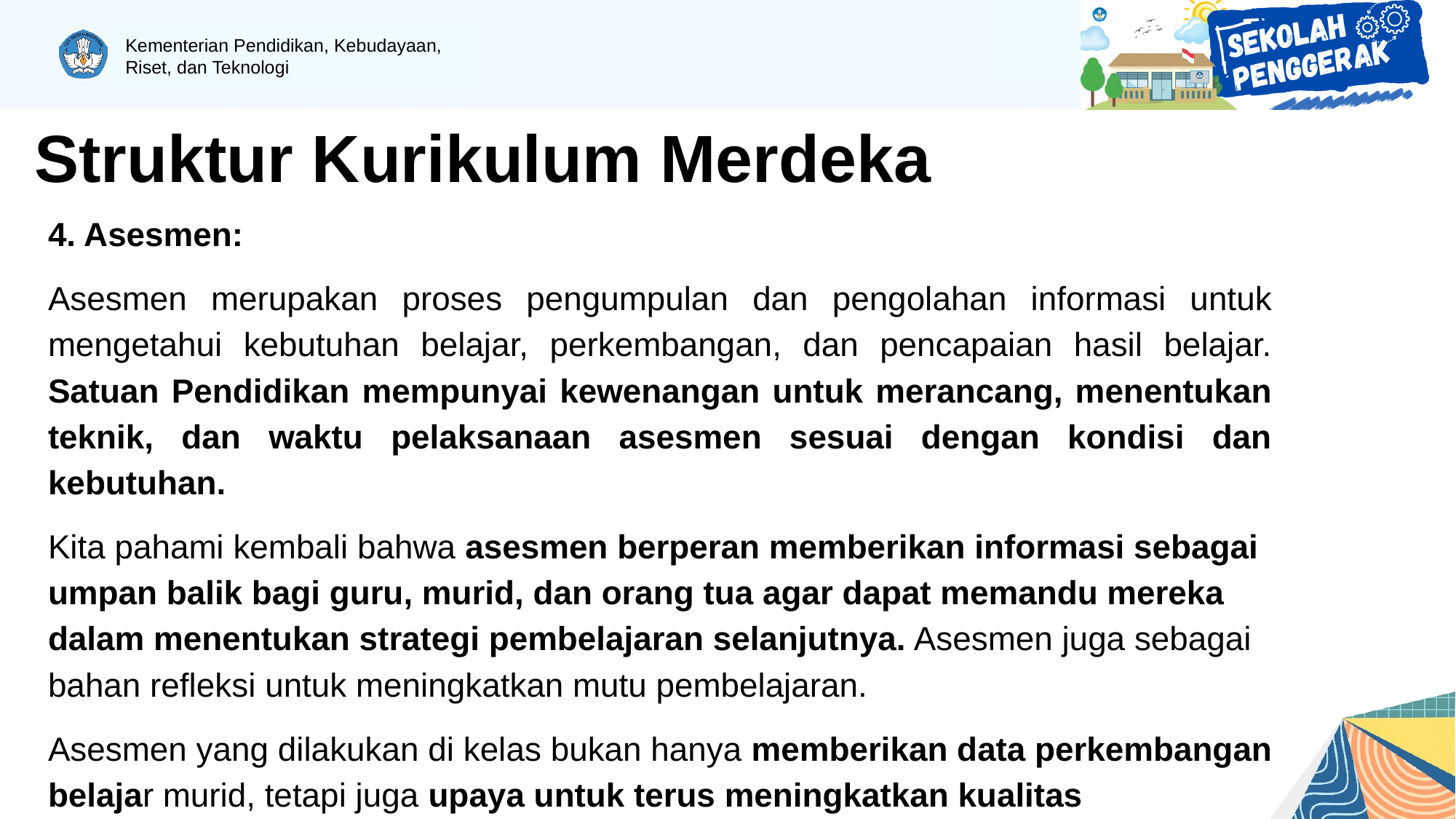

Struktur Kurikulum Merdeka

4. Asesmen:
Asesmen merupakan proses pengumpulan dan pengolahan informasi untuk mengetahui kebutuhan belajar, perkembangan, dan pencapaian hasil belajar. Satuan Pendidikan mempunyai kewenangan untuk merancang, menentukan teknik, dan waktu pelaksanaan asesmen sesuai dengan kondisi dan kebutuhan.
Kita pahami kembali bahwa asesmen berperan memberikan informasi sebagai umpan balik bagi guru, murid, dan orang tua agar dapat memandu mereka dalam menentukan strategi pembelajaran selanjutnya. Asesmen juga sebagai bahan refleksi untuk meningkatkan mutu pembelajaran.
Asesmen yang dilakukan di kelas bukan hanya memberikan data perkembangan belajar murid, tetapi juga upaya untuk terus meningkatkan kualitas pembelajaran.